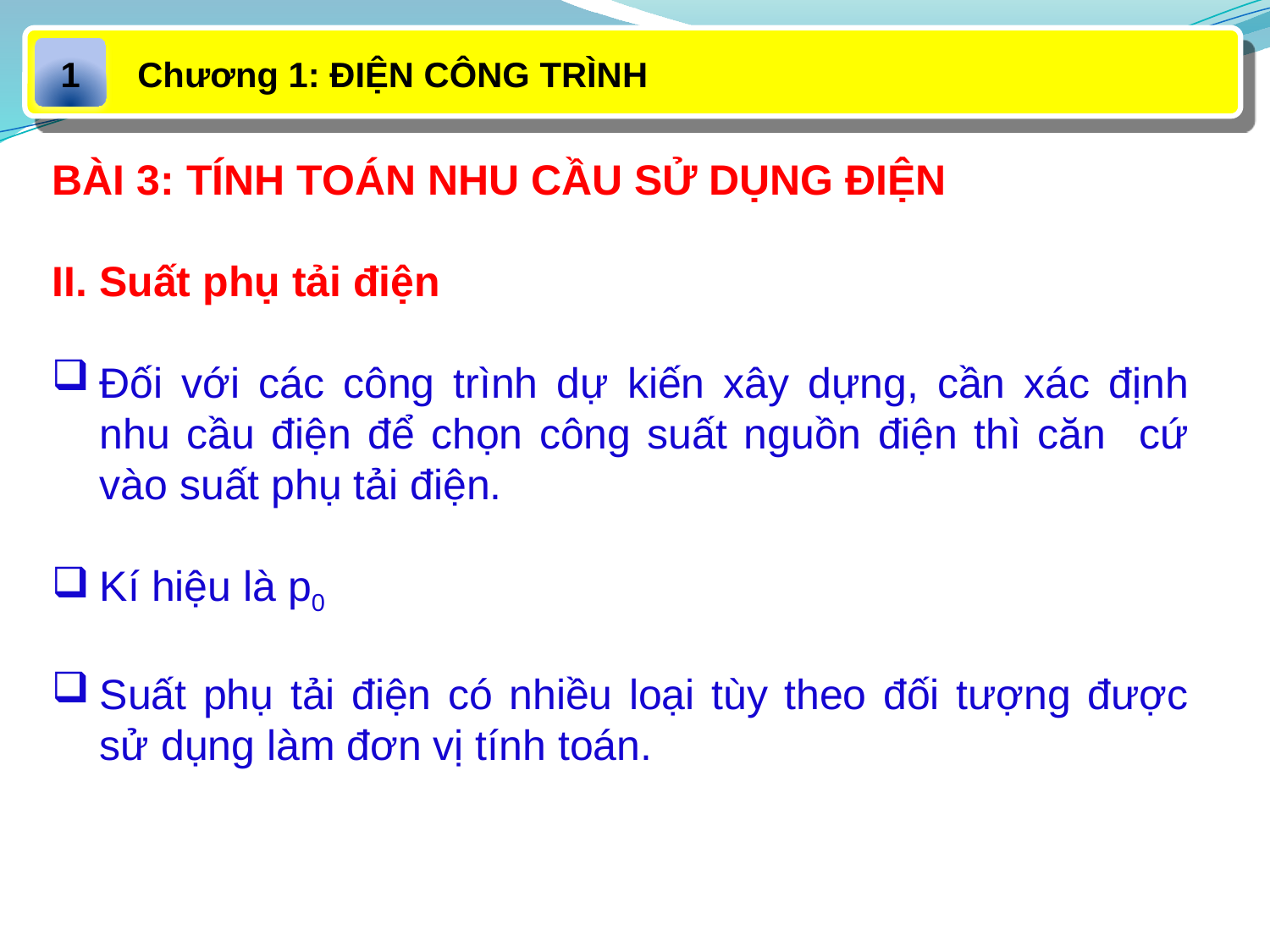

Chương 1: ĐIỆN CÔNG TRÌNH
1

BÀI 3: TÍNH TOÁN NHU CẦU SỬ DỤNG ĐIỆN

II. Suất phụ tải điện

Đối với các công trình dự kiến xây dựng, cần xác định nhu cầu điện để chọn công suất nguồn điện thì căn  cứ vào suất phụ tải điện.

Kí hiệu là p0

Suất phụ tải điện có nhiều loại tùy theo đối tượng được sử dụng làm đơn vị tính toán.